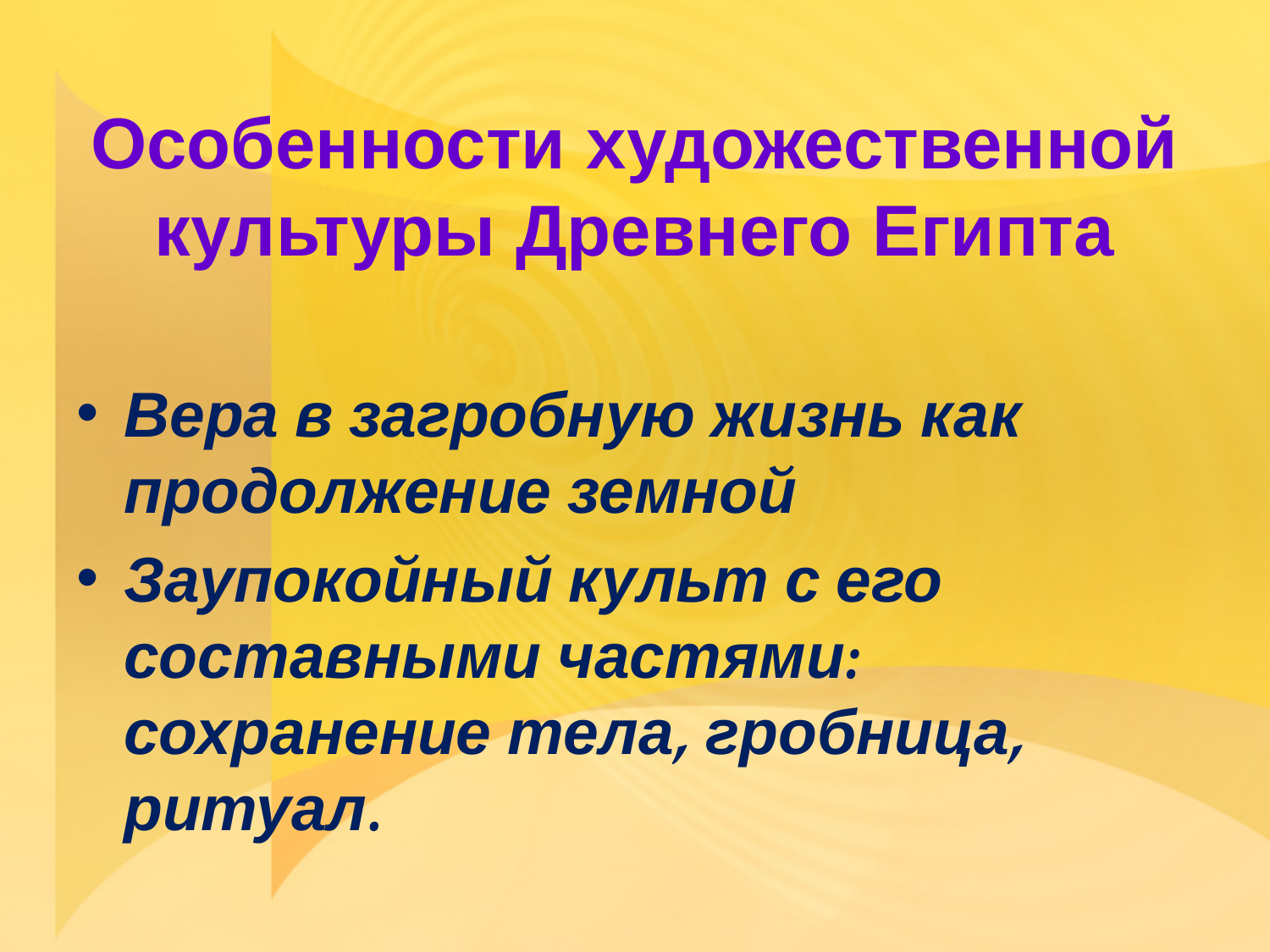

# Особенности художественной культуры Древнего Египта
Вера в загробную жизнь как продолжение земной
Заупокойный культ с его составными частями: сохранение тела, гробница, ритуал.